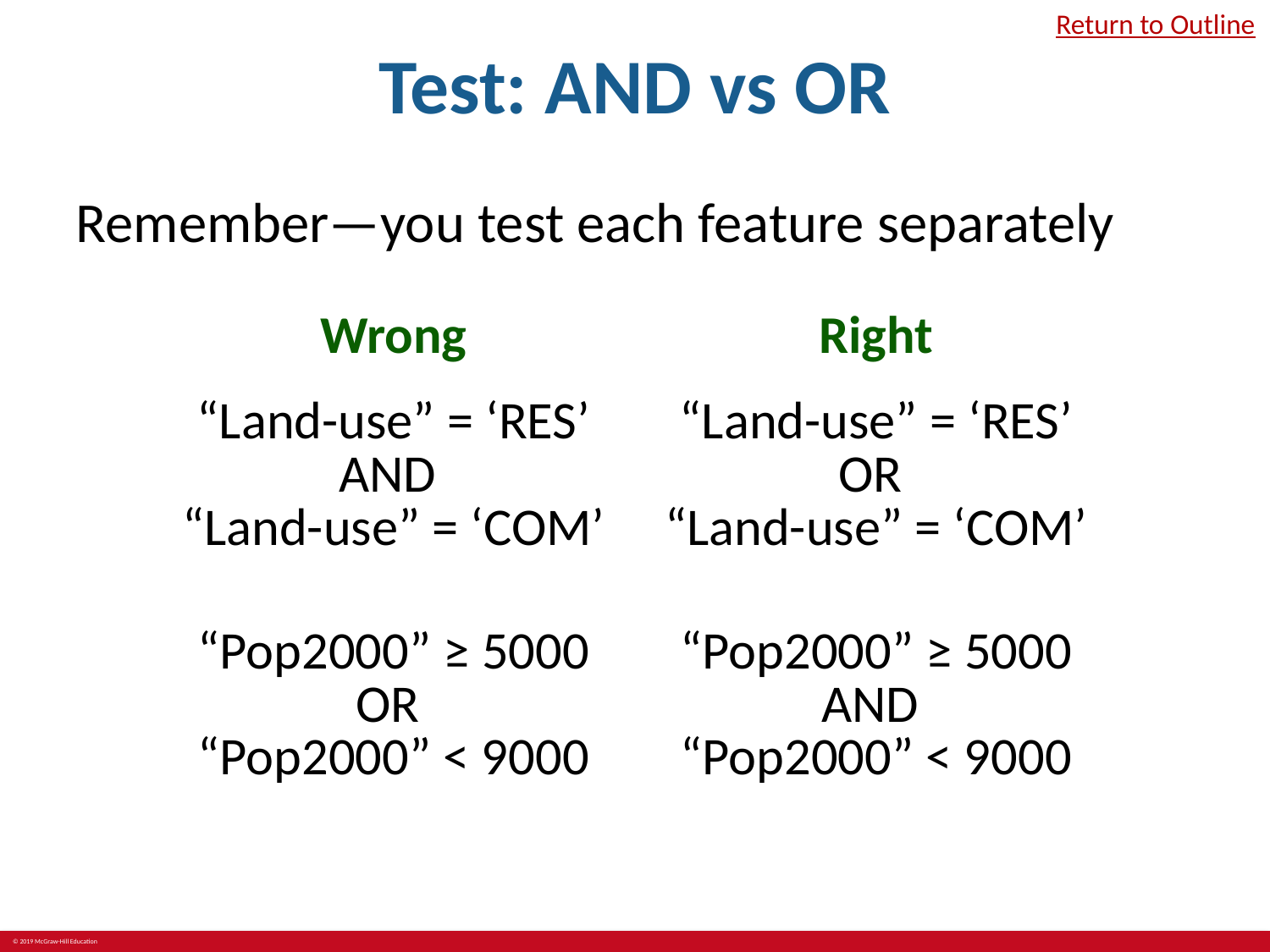

# Test: AND vs OR
Return to Outline
Remember—you test each feature separately
| Wrong | Right |
| --- | --- |
| “Land-use” = ‘RES’ AND “Land-use” = ‘COM’ | “Land-use” = ‘RES’ OR “Land-use” = ‘COM’ |
| “Pop2000” ≥ 5000 OR “Pop2000” < 9000 | “Pop2000” ≥ 5000 AND “Pop2000” < 9000 |